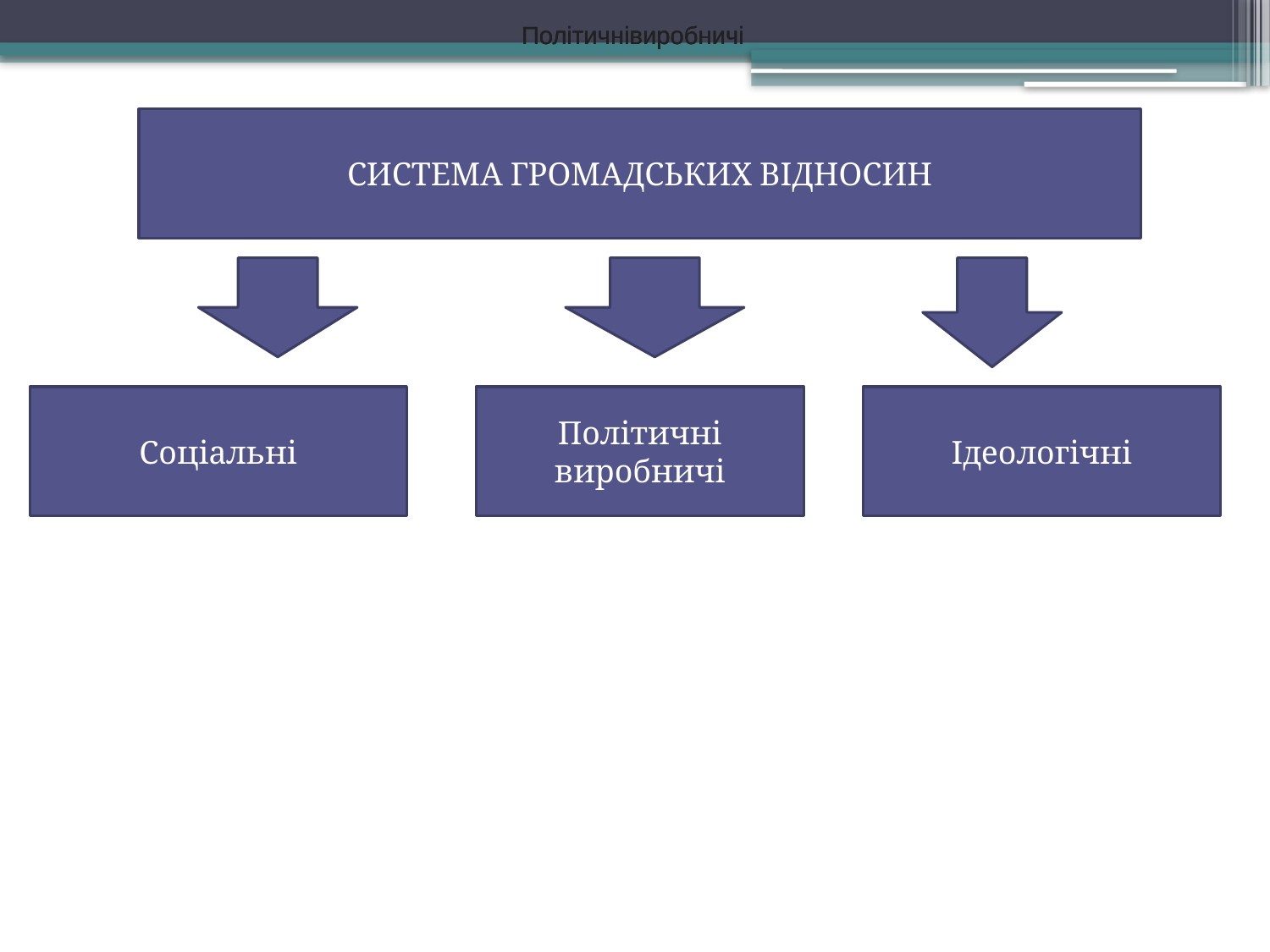

Політичнівиробничі
Політичнівиробничі
Політичнівиробничі
СИСТЕМА ГРОМАДСЬКИХ ВІДНОСИН

Соціальні
Політичні виробничі
 Ідеологічні